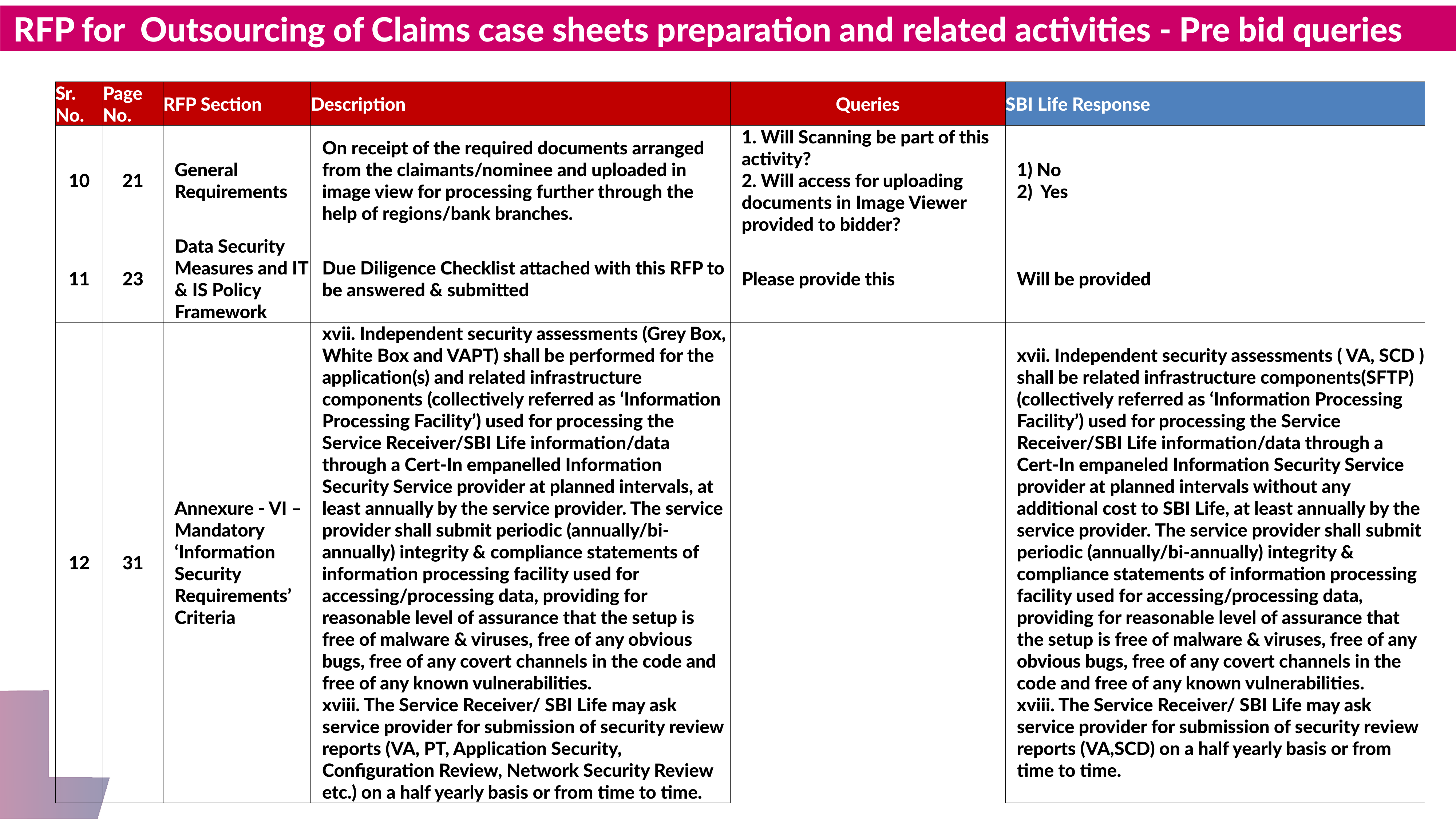

RFP for  Outsourcing of Claims case sheets preparation and related activities - Pre bid queries
| Sr. No. | Page No. | RFP Section | Description | Queries | SBI Life Response |
| --- | --- | --- | --- | --- | --- |
| 10 | 21 | General Requirements | On receipt of the required documents arranged from the claimants/nominee and uploaded in image view for processing further through the help of regions/bank branches. | 1. Will Scanning be part of this activity? 2. Will access for uploading documents in Image Viewer provided to bidder? | 1) No 2) Yes |
| 11 | 23 | Data Security Measures and IT & IS Policy Framework | Due Diligence Checklist attached with this RFP to be answered & submitted | Please provide this | Will be provided |
| 12 | 31 | Annexure - VI – Mandatory ‘Information Security Requirements’ Criteria | xvii. Independent security assessments (Grey Box, White Box and VAPT) shall be performed for the application(s) and related infrastructure components (collectively referred as ‘Information Processing Facility’) used for processing the Service Receiver/SBI Life information/data through a Cert-In empanelled Information Security Service provider at planned intervals, at least annually by the service provider. The service provider shall submit periodic (annually/bi-annually) integrity & compliance statements of information processing facility used for accessing/processing data, providing for reasonable level of assurance that the setup is free of malware & viruses, free of any obvious bugs, free of any covert channels in the code and free of any known vulnerabilities. xviii. The Service Receiver/ SBI Life may ask service provider for submission of security review reports (VA, PT, Application Security, Configuration Review, Network Security Review etc.) on a half yearly basis or from time to time. |  | xvii. Independent security assessments ( VA, SCD ) shall be related infrastructure components(SFTP) (collectively referred as ‘Information Processing Facility’) used for processing the Service Receiver/SBI Life information/data through a Cert-In empaneled Information Security Service provider at planned intervals without any additional cost to SBI Life, at least annually by the service provider. The service provider shall submit periodic (annually/bi-annually) integrity & compliance statements of information processing facility used for accessing/processing data, providing for reasonable level of assurance that the setup is free of malware & viruses, free of any obvious bugs, free of any covert channels in the code and free of any known vulnerabilities. xviii. The Service Receiver/ SBI Life may ask service provider for submission of security review reports (VA,SCD) on a half yearly basis or from time to time. |